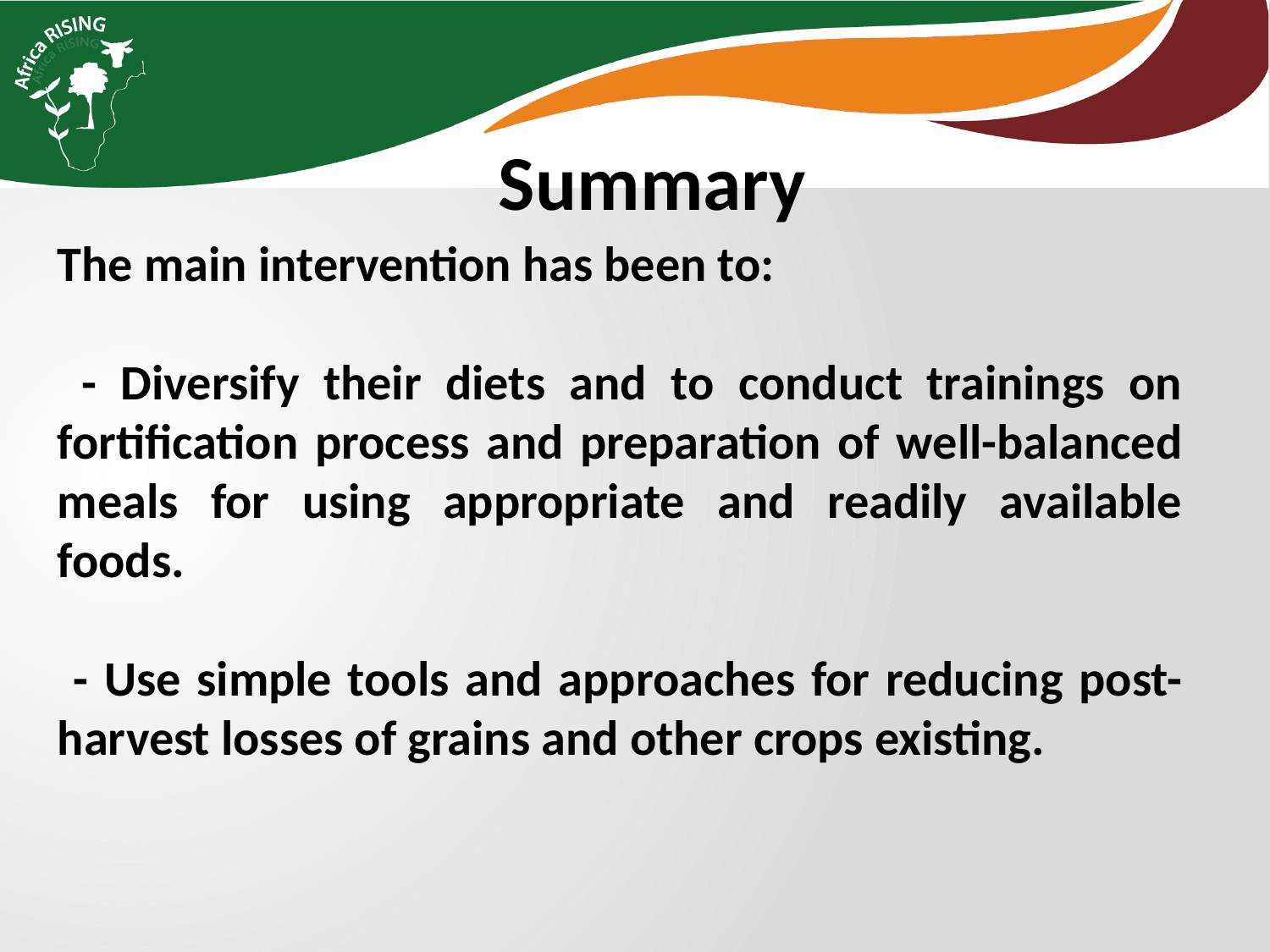

Summary
The main intervention has been to:

 - Diversify their diets and to conduct trainings on fortification process and preparation of well-balanced meals for using appropriate and readily available foods.

 - Use simple tools and approaches for reducing post-harvest losses of grains and other crops existing.